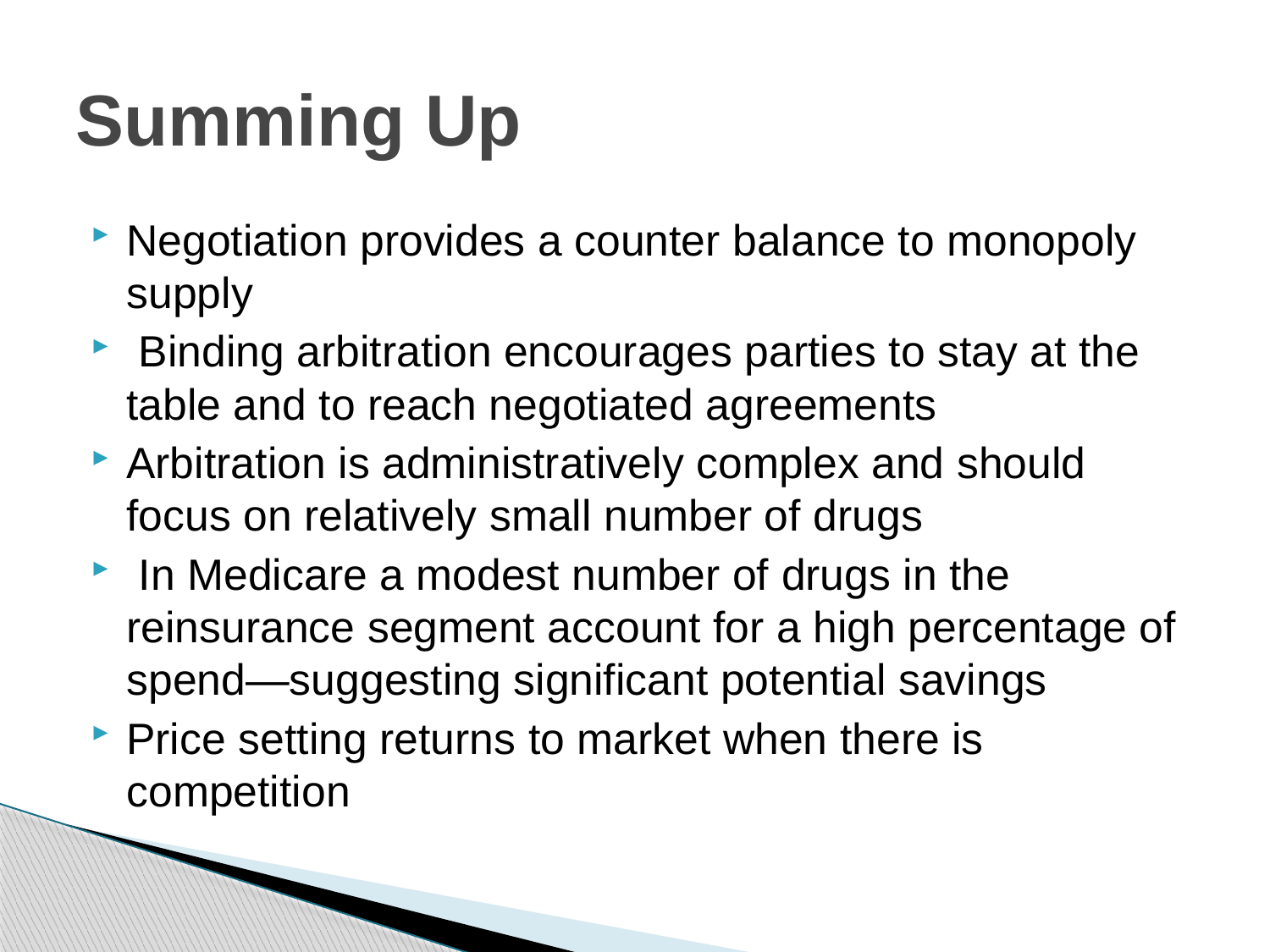

# Summing Up
Negotiation provides a counter balance to monopoly supply
 Binding arbitration encourages parties to stay at the table and to reach negotiated agreements
Arbitration is administratively complex and should focus on relatively small number of drugs
 In Medicare a modest number of drugs in the reinsurance segment account for a high percentage of spend—suggesting significant potential savings
Price setting returns to market when there is competition